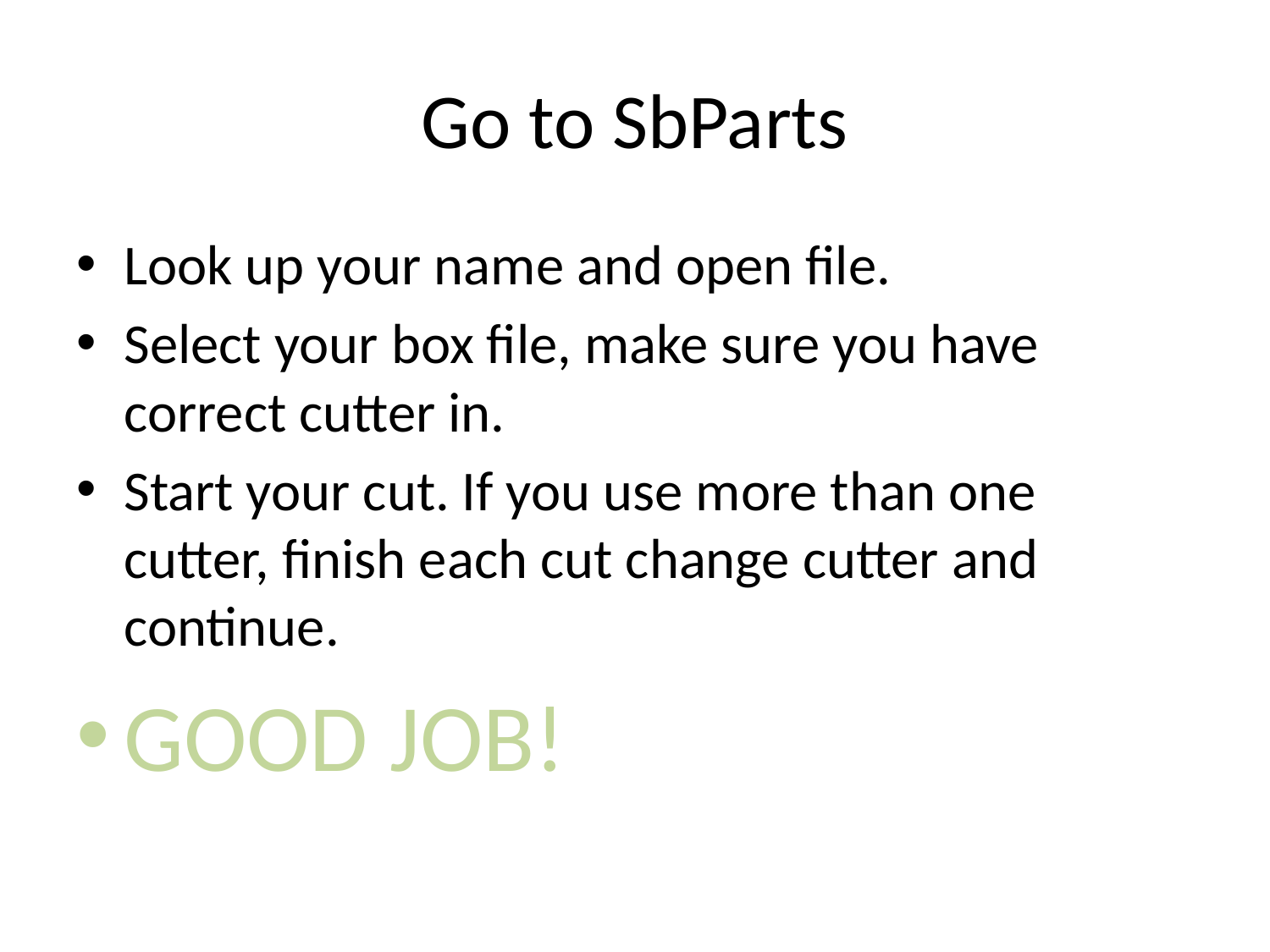

# Go to SbParts
Look up your name and open file.
Select your box file, make sure you have correct cutter in.
Start your cut. If you use more than one cutter, finish each cut change cutter and continue.
GOOD JOB!